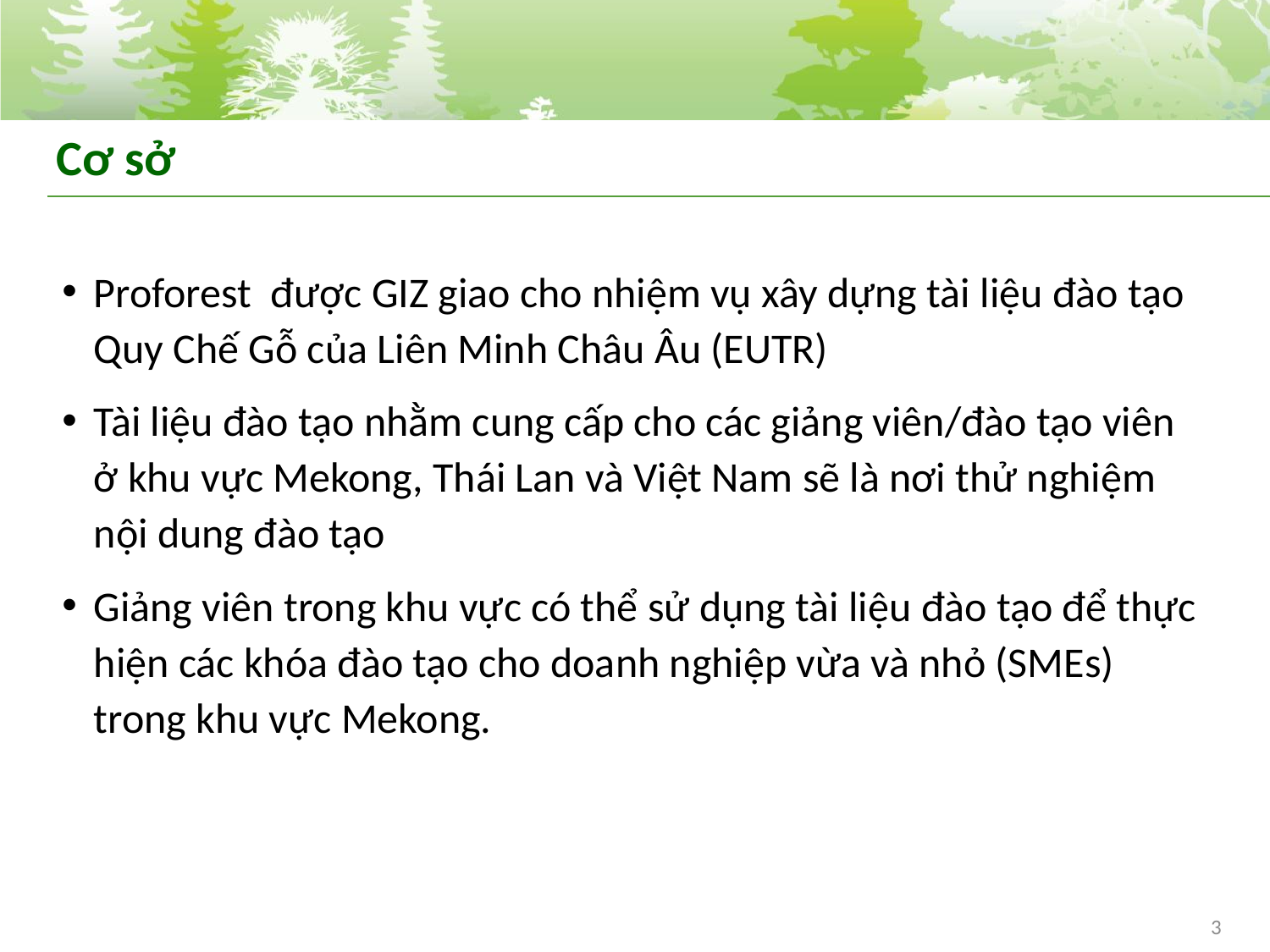

# Cơ sở
Proforest  được GIZ giao cho nhiệm vụ xây dựng tài liệu đào tạo Quy Chế Gỗ của Liên Minh Châu Âu (EUTR)
Tài liệu đào tạo nhằm cung cấp cho các giảng viên/đào tạo viên ở khu vực Mekong, Thái Lan và Việt Nam sẽ là nơi thử nghiệm nội dung đào tạo
Giảng viên trong khu vực có thể sử dụng tài liệu đào tạo để thực hiện các khóa đào tạo cho doanh nghiệp vừa và nhỏ (SMEs) trong khu vực Mekong.
©Proforest
3